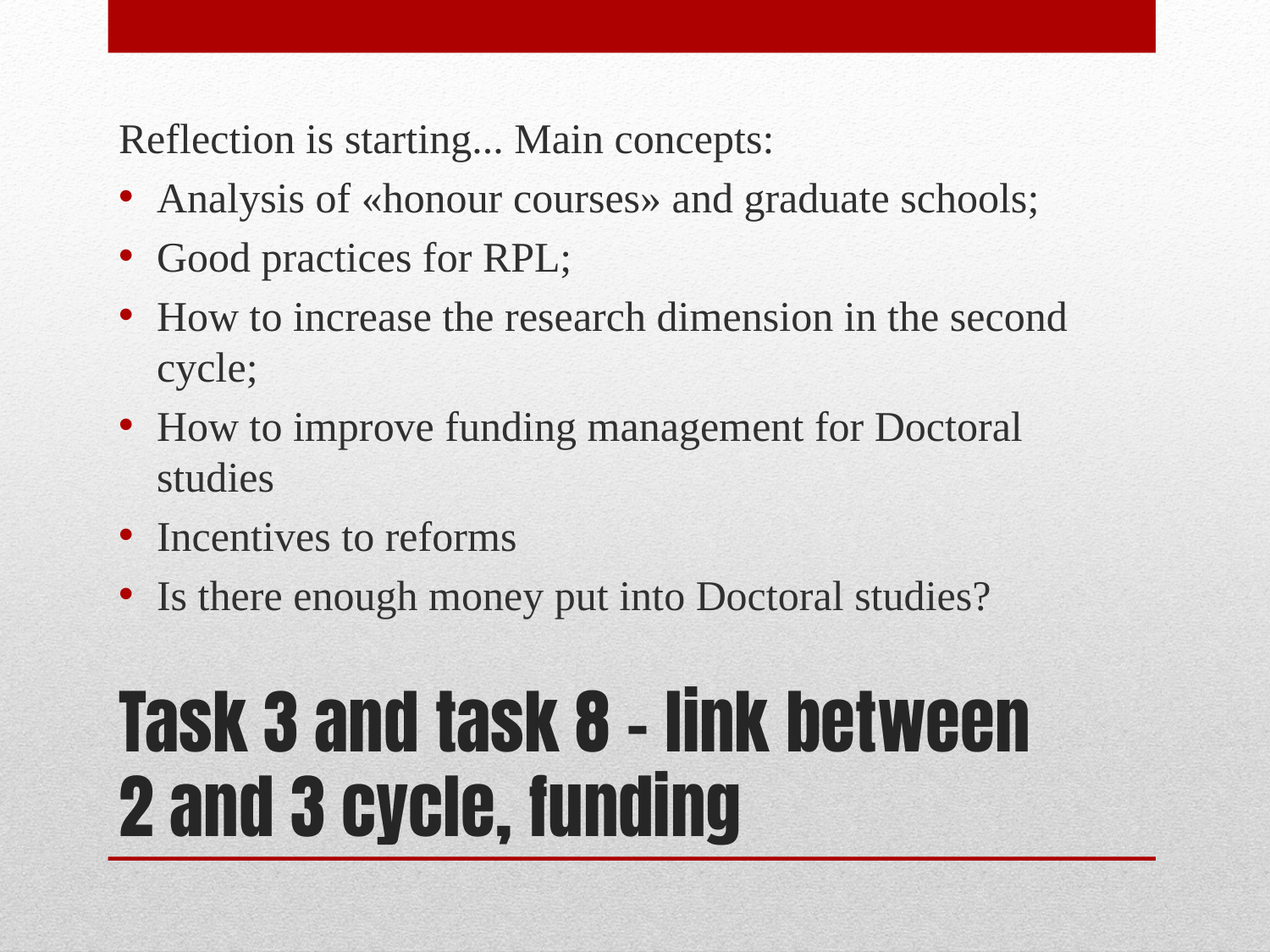

Reflection is starting... Main concepts:
Analysis of «honour courses» and graduate schools;
Good practices for RPL;
How to increase the research dimension in the second cycle;
How to improve funding management for Doctoral studies
Incentives to reforms
Is there enough money put into Doctoral studies?
# Task 3 and task 8 – link between 2 and 3 cycle, funding